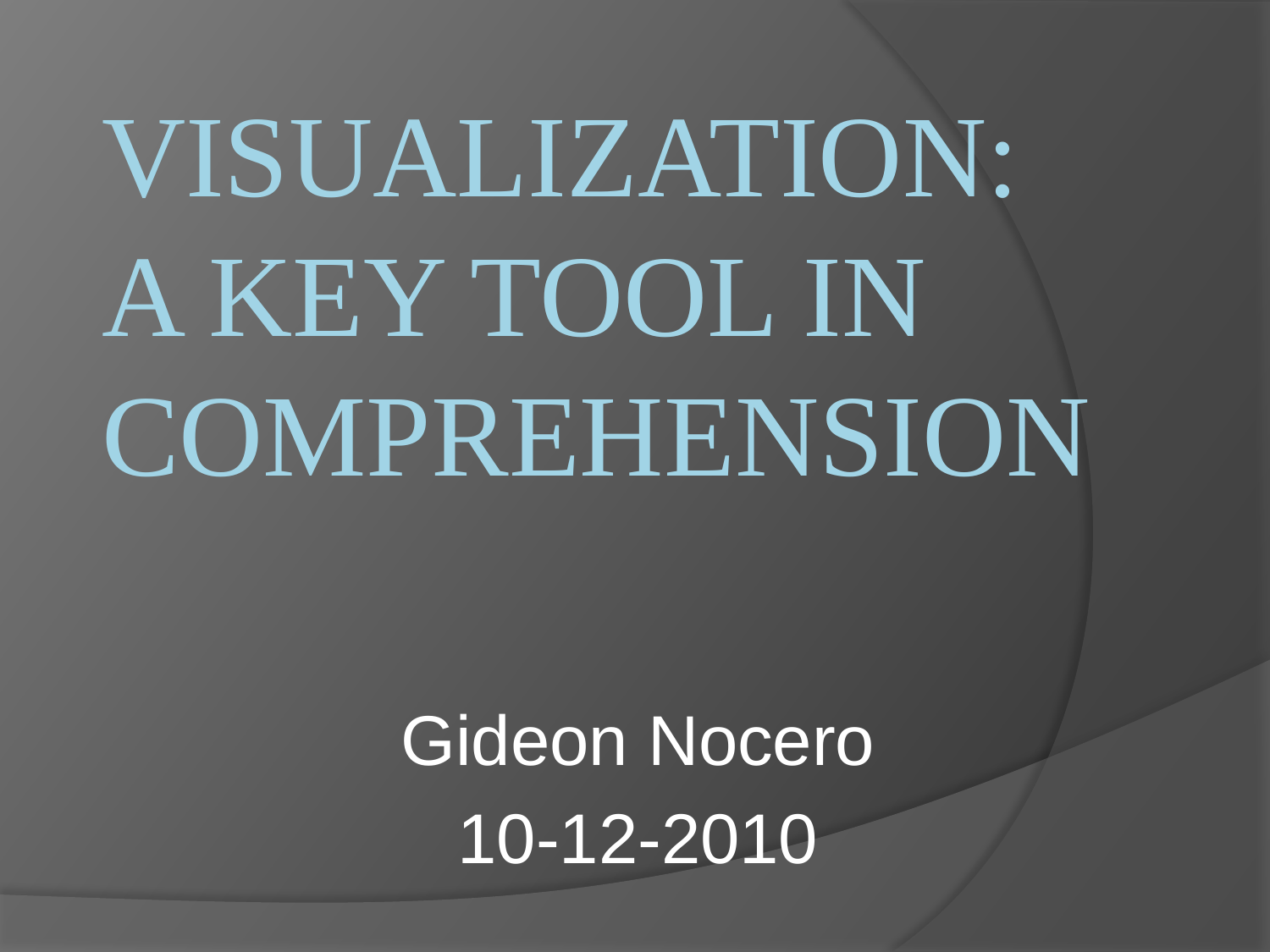

# Visualization:    A Key Tool in Comprehension
Gideon Nocero
10-12-2010